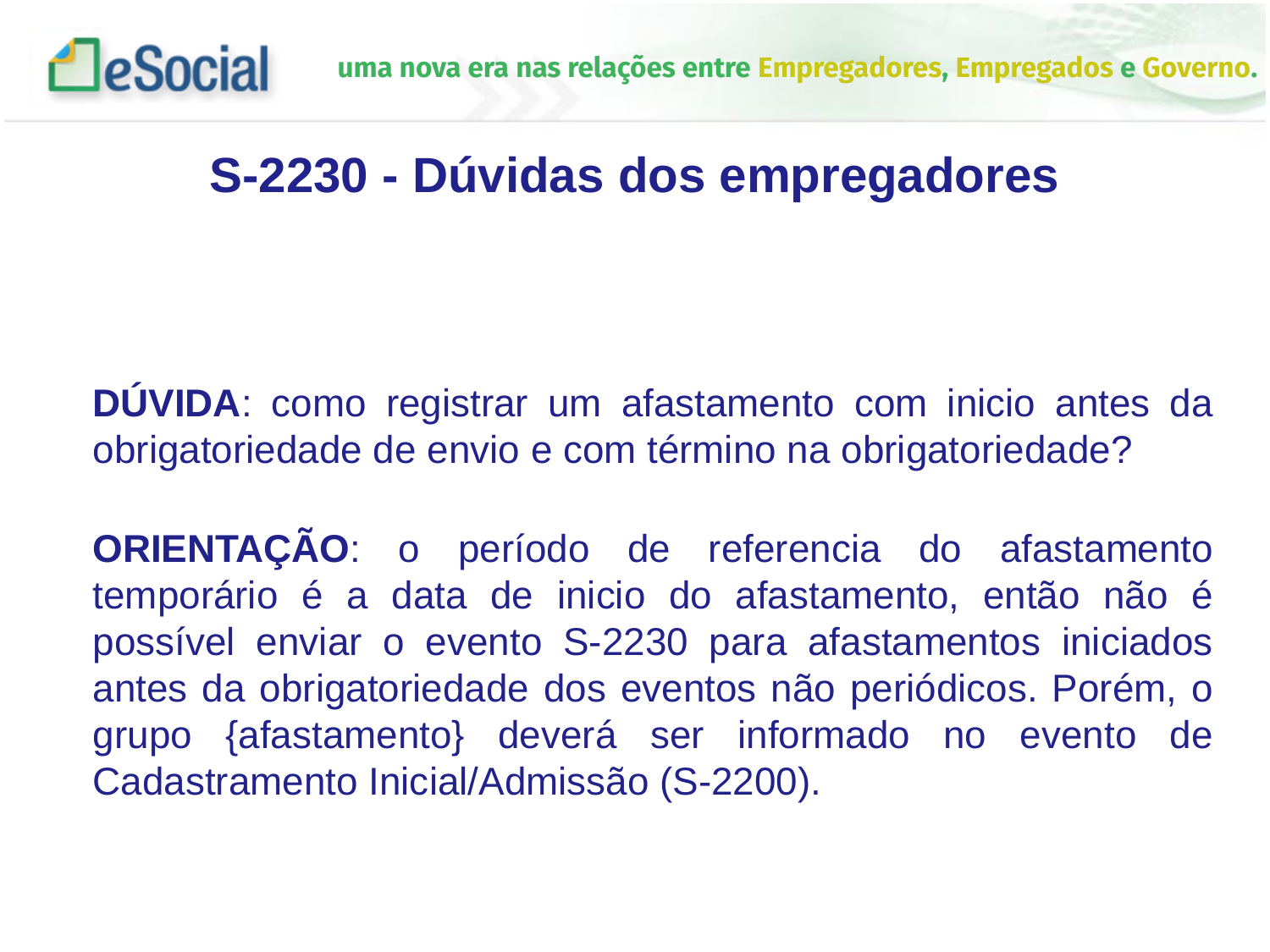

S-2230 - Dúvidas dos empregadores

DÚVIDA: como registrar um afastamento com inicio antes da obrigatoriedade de envio e com término na obrigatoriedade?

ORIENTAÇÃO: o período de referencia do afastamento temporário é a data de inicio do afastamento, então não é possível enviar o evento S-2230 para afastamentos iniciados antes da obrigatoriedade dos eventos não periódicos. Porém, o grupo {afastamento} deverá ser informado no evento de Cadastramento Inicial/Admissão (S-2200).